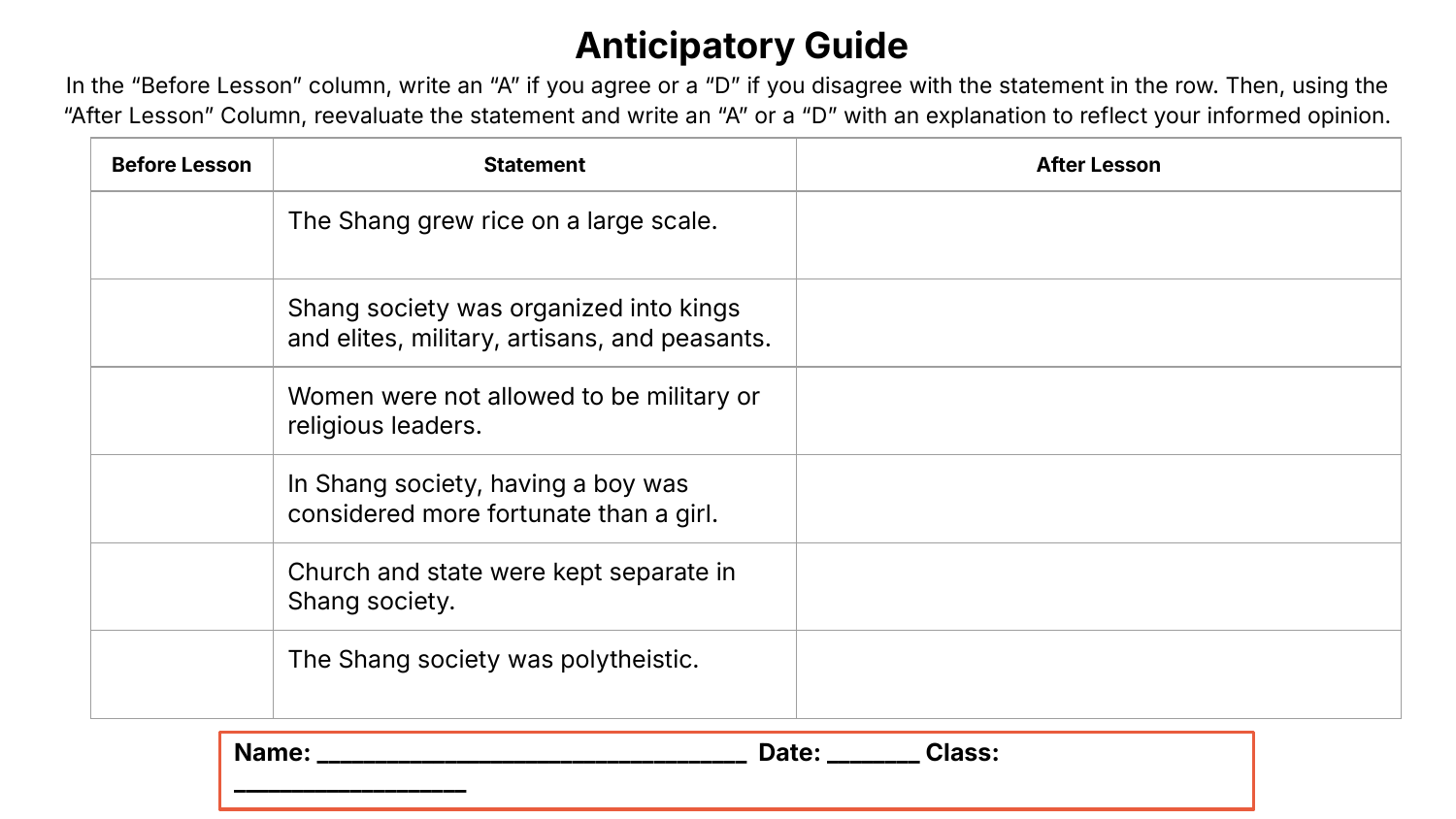

Anticipatory Guide
In the “Before Lesson” column, write an “A” if you agree or a “D” if you disagree with the statement in the row. Then, using the “After Lesson” Column, reevaluate the statement and write an “A” or a “D” with an explanation to reflect your informed opinion.
| Before Lesson | Statement | After Lesson |
| --- | --- | --- |
|  | The Shang grew rice on a large scale. |  |
|  | Shang society was organized into kings and elites, military, artisans, and peasants. |  |
|  | Women were not allowed to be military or religious leaders. |  |
|  | In Shang society, having a boy was considered more fortunate than a girl. |  |
|  | Church and state were kept separate in Shang society. |  |
|  | The Shang society was polytheistic. |  |
Name: _____________________________________  Date: ________ Class: ____________________